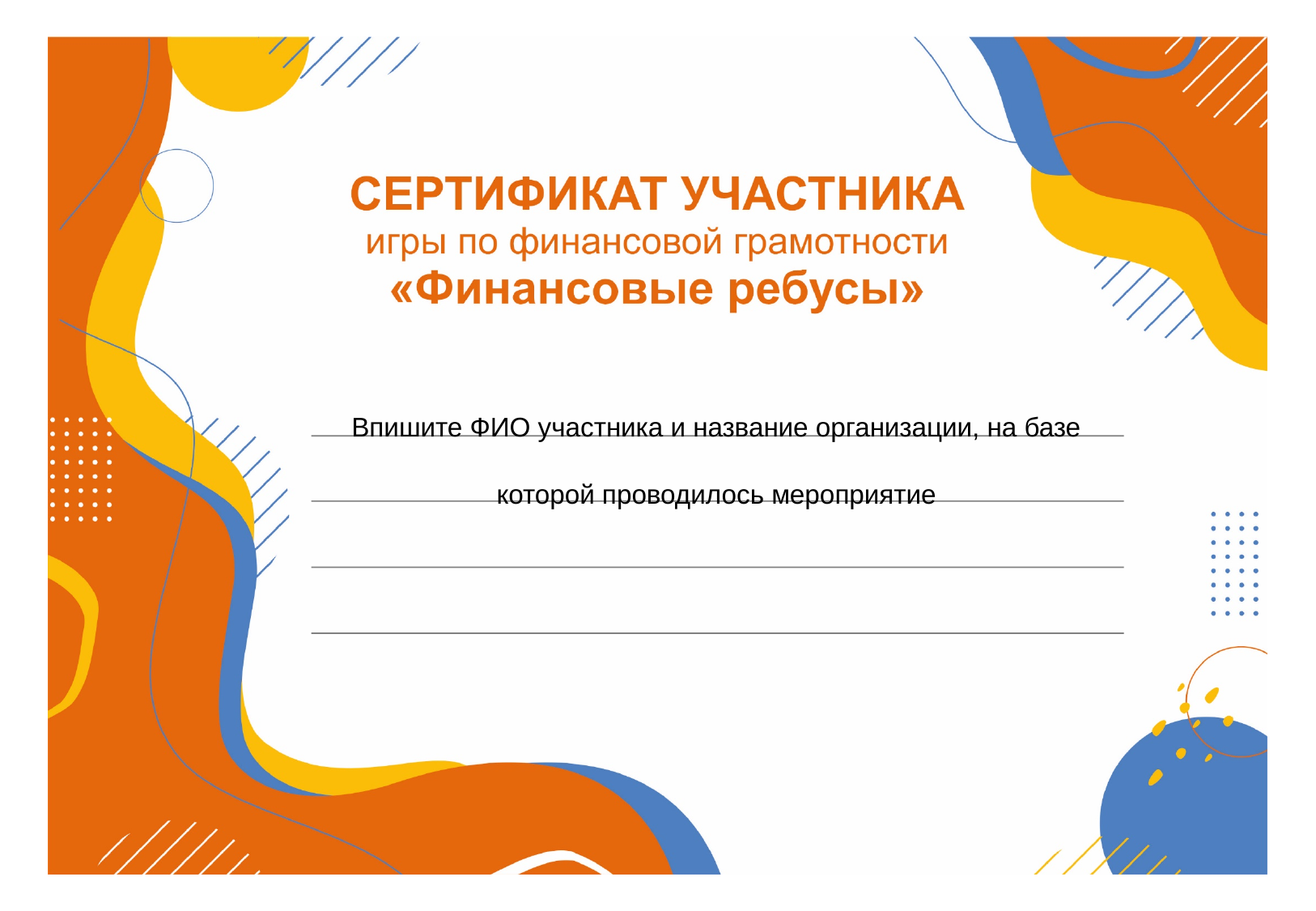

Впишите ФИО участника и название организации, на базе которой проводилось мероприятие